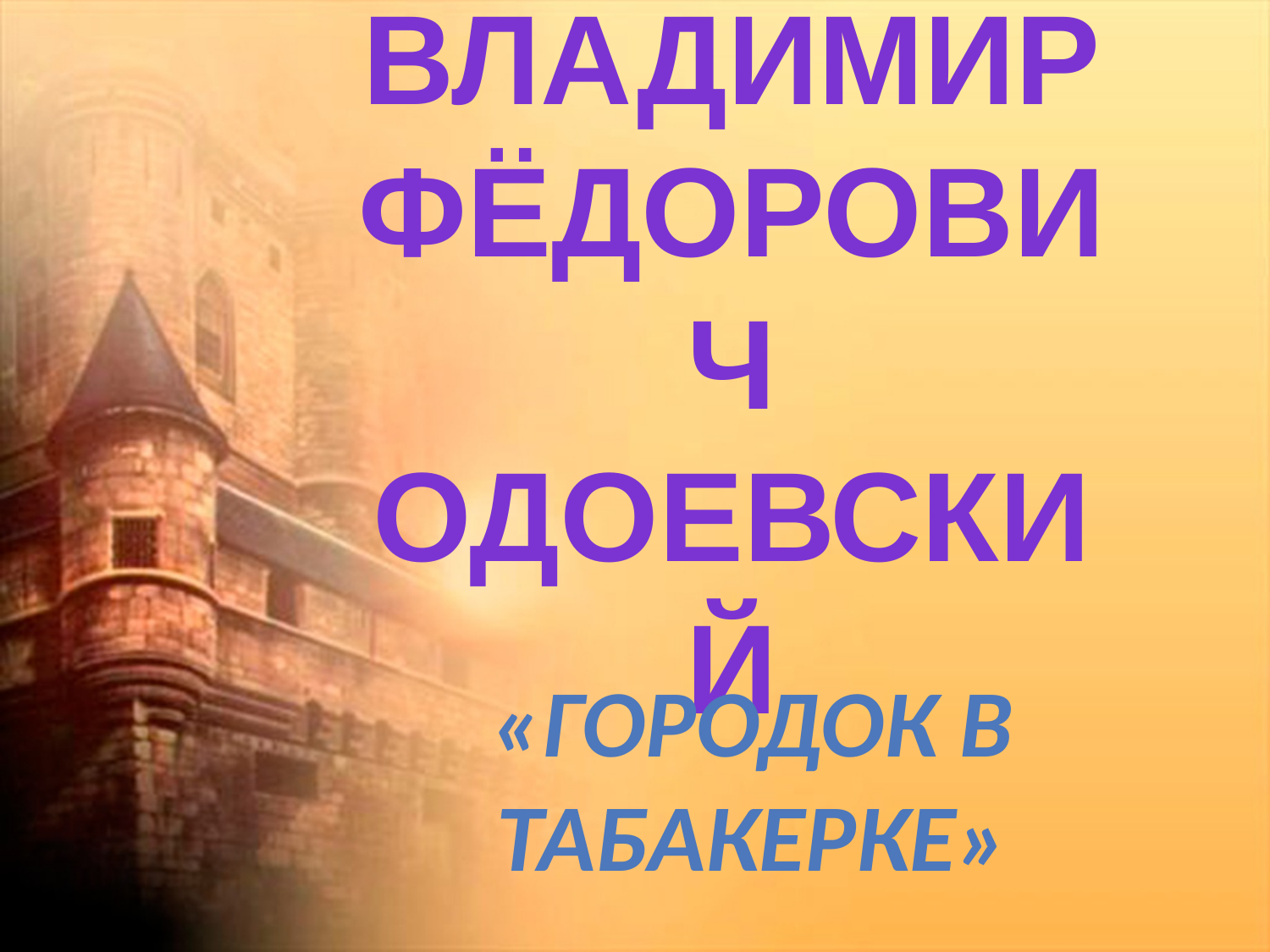

# Владимир Фёдорович Одоевский
«Городок в табакерке»